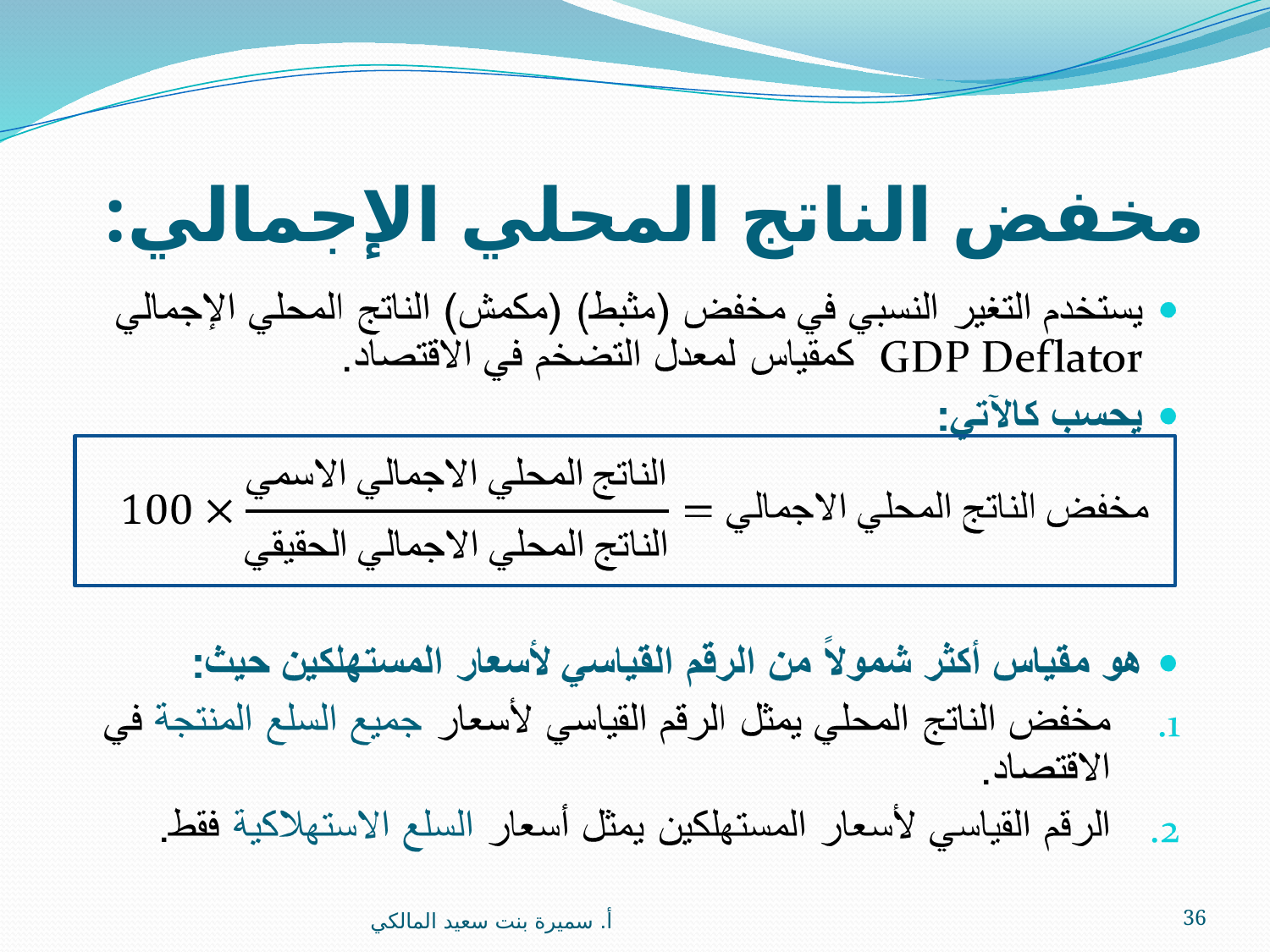

# مخفض الناتج المحلي الإجمالي:

أ. سميرة بنت سعيد المالكي
36